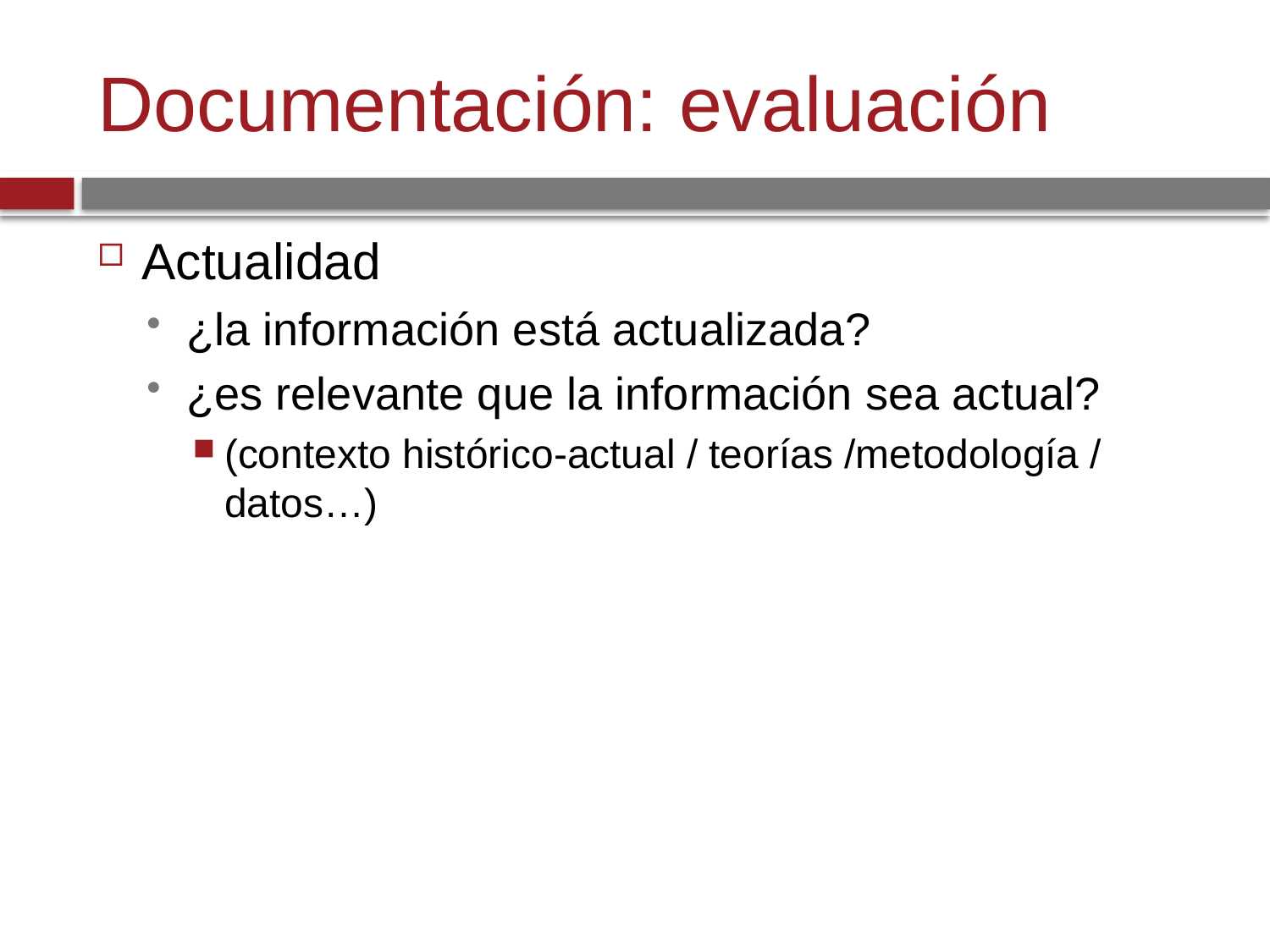

# Documentación: evaluación
Actualidad
¿la información está actualizada?
¿es relevante que la información sea actual?
(contexto histórico-actual / teorías /metodología / datos…)